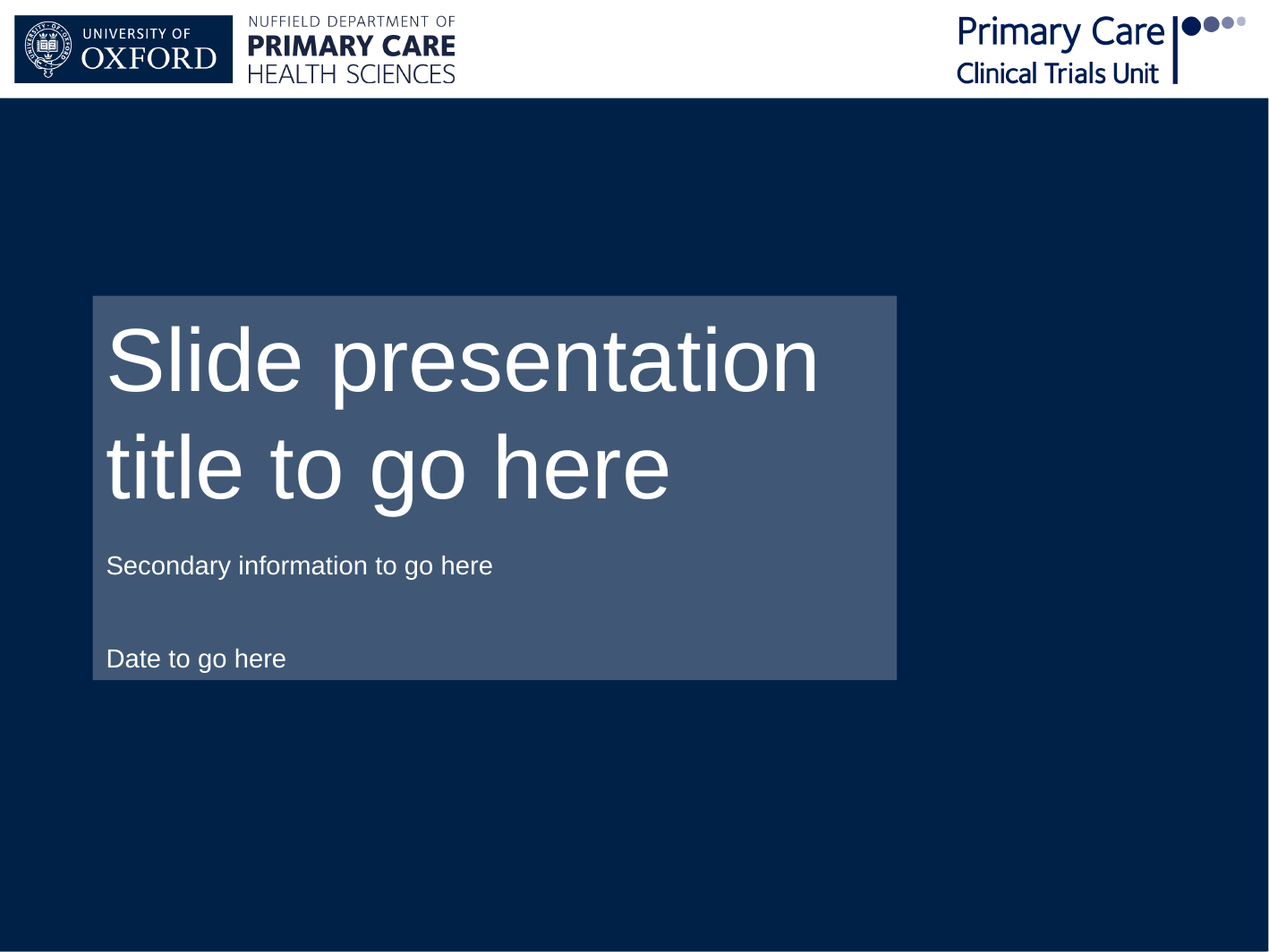

Slide presentation title to go here

Secondary information to go here

Date to go here